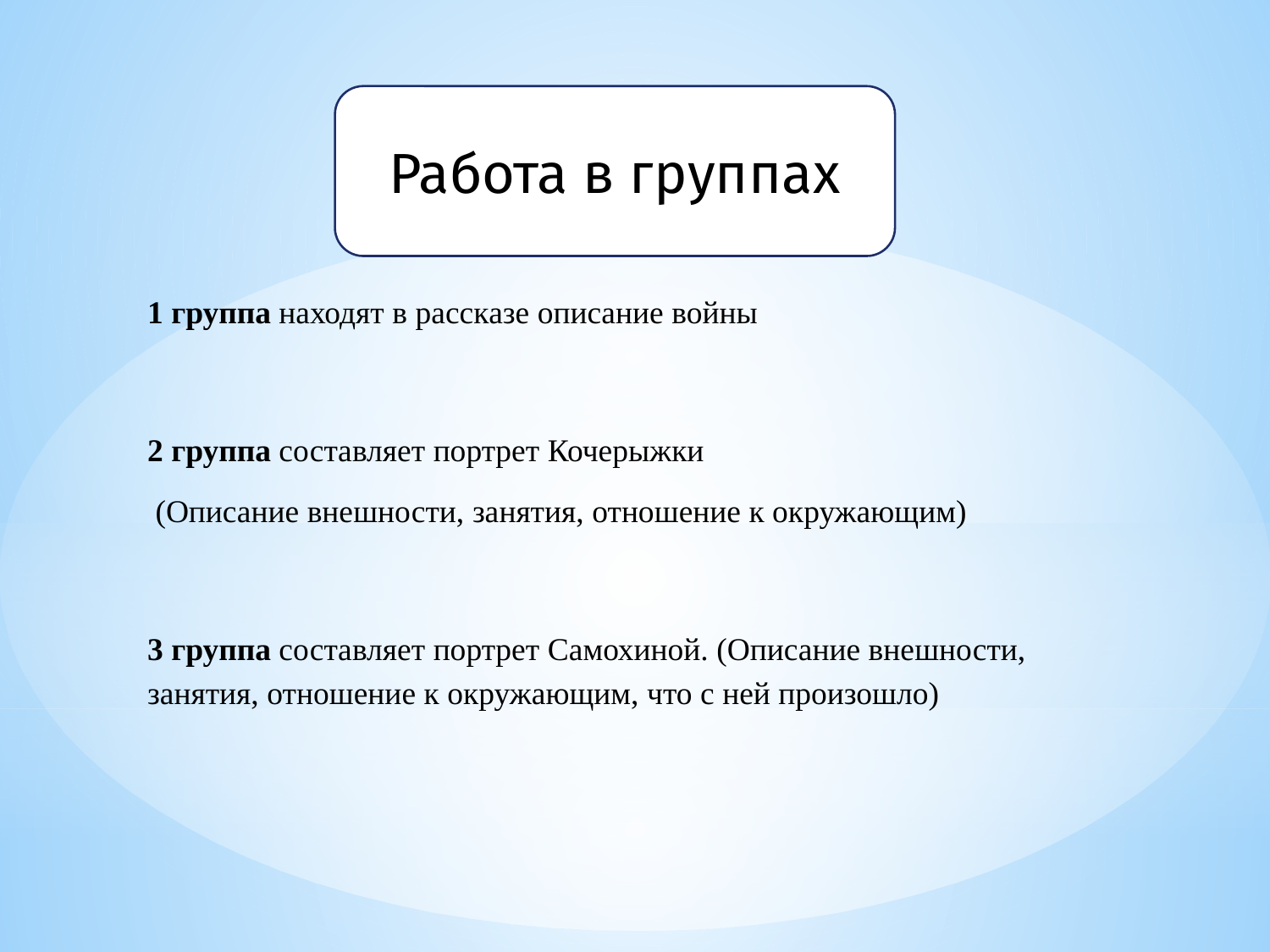

Работа в группах
1 группа находят в рассказе описание войны

2 группа составляет портрет Кочерыжки
 (Описание внешности, занятия, отношение к окружающим)

3 группа составляет портрет Самохиной. (Описание внешности, занятия, отношение к окружающим, что с ней произошло)